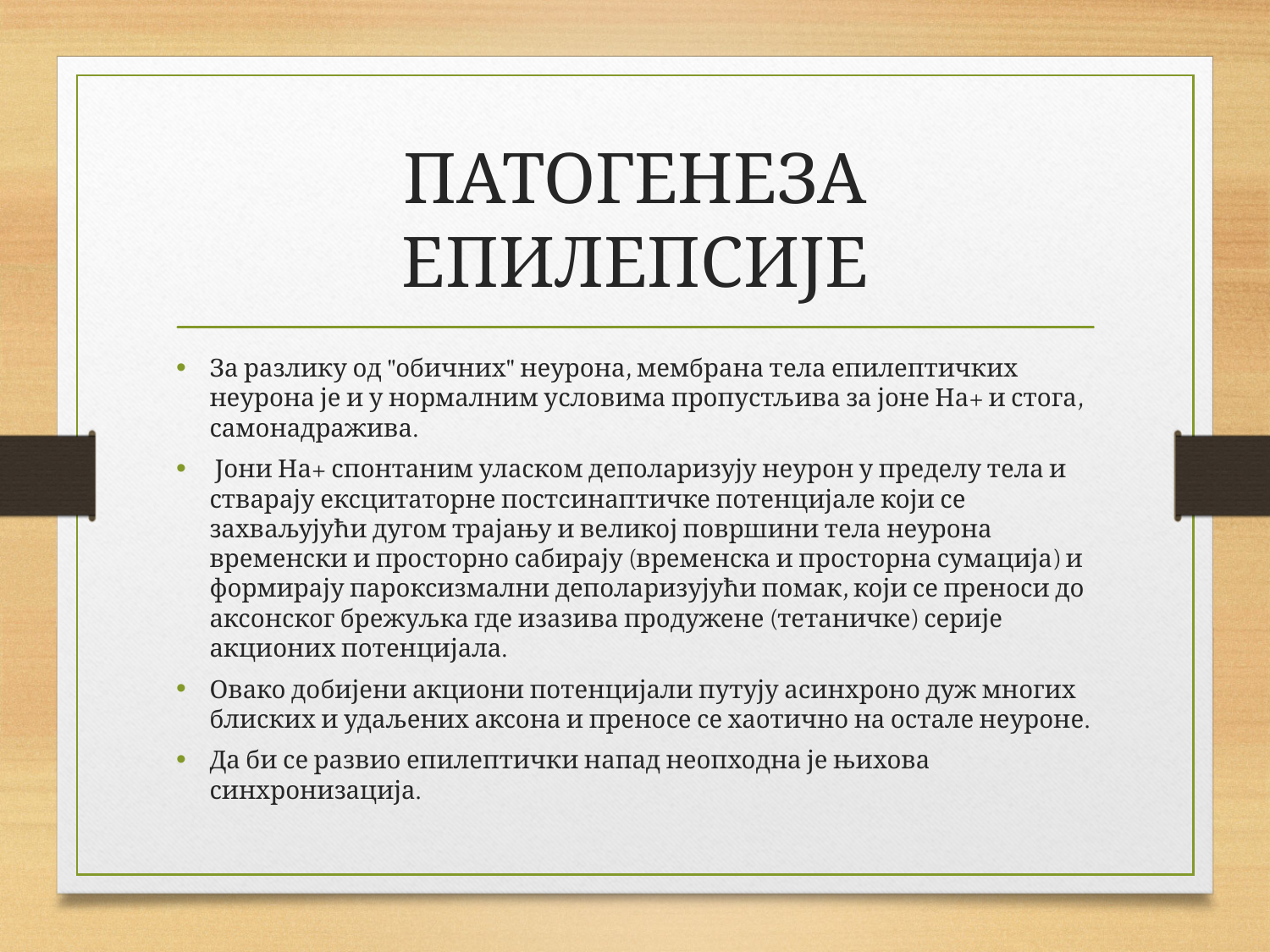

# ПАТОГЕНЕЗА ЕПИЛЕПСИЈЕ
За разлику од "обичних" неурона, мембрана тела епилептичких неурона је и у нормалним условима пропустљива за јоне На+ и стога, самонадражива.
 Јони На+ спонтаним уласком деполаризују неурон у пределу тела и стварају ексцитаторне постсинаптичке потенцијале који се захваљујући дугом трајању и великој површини тела неурона временски и просторно сабирају (временска и просторна сумација) и формирају пароксизмални деполаризујући помак, који се преноси до аксонског брежуљка где изазива продужене (тетаничке) серије акционих потенцијала.
Овако добијени акциони потенцијали путују асинхроно дуж многих блиских и удаљених аксона и преносе се хаотично на остале неуроне.
Да би се развио епилептички напад неопходна је њихова синхронизација.